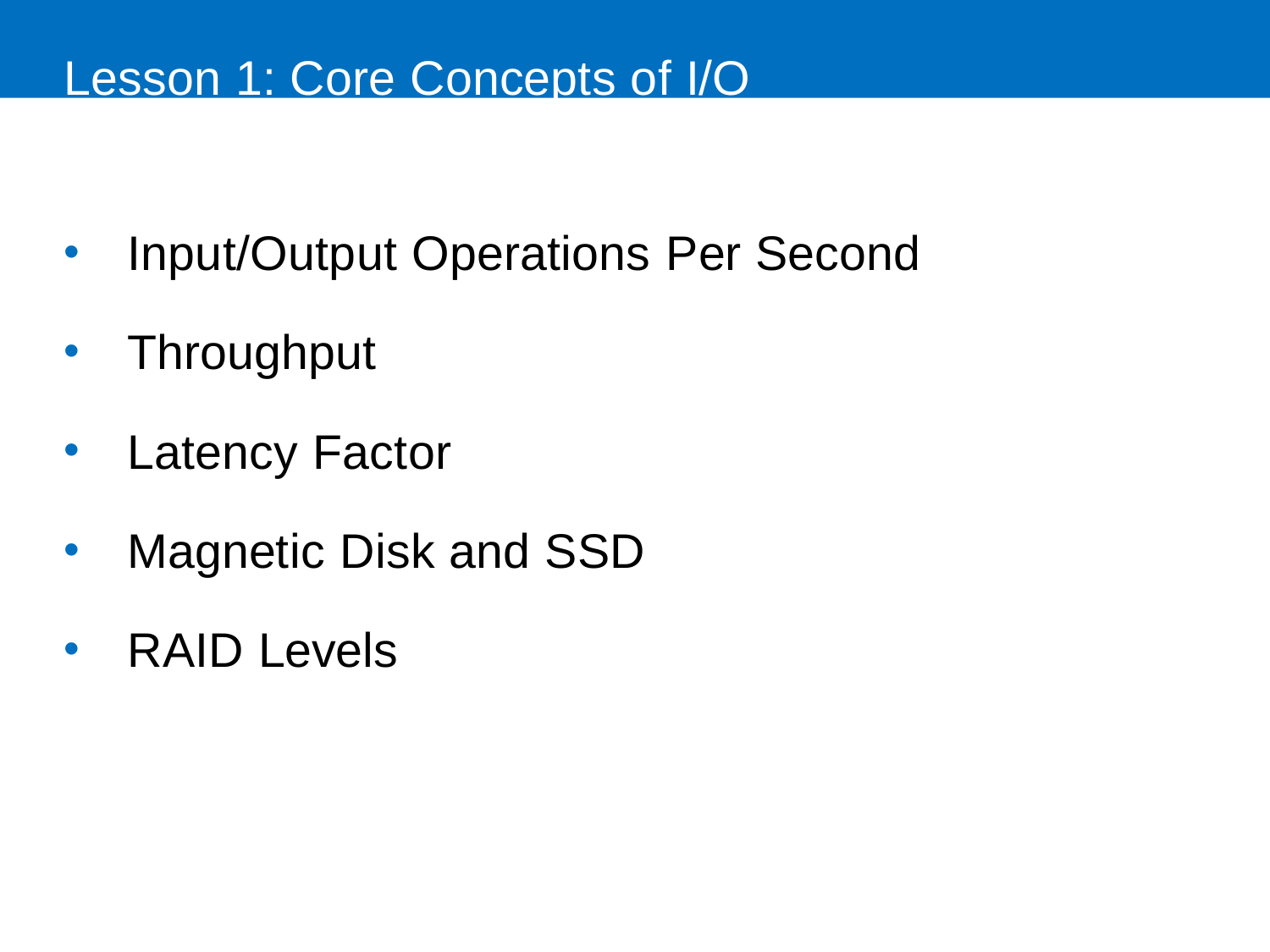

Lesson 1: Core Concepts of I/O

Input/Output Operations Per Second
Throughput
Latency Factor
Magnetic Disk and SSD
RAID Levels